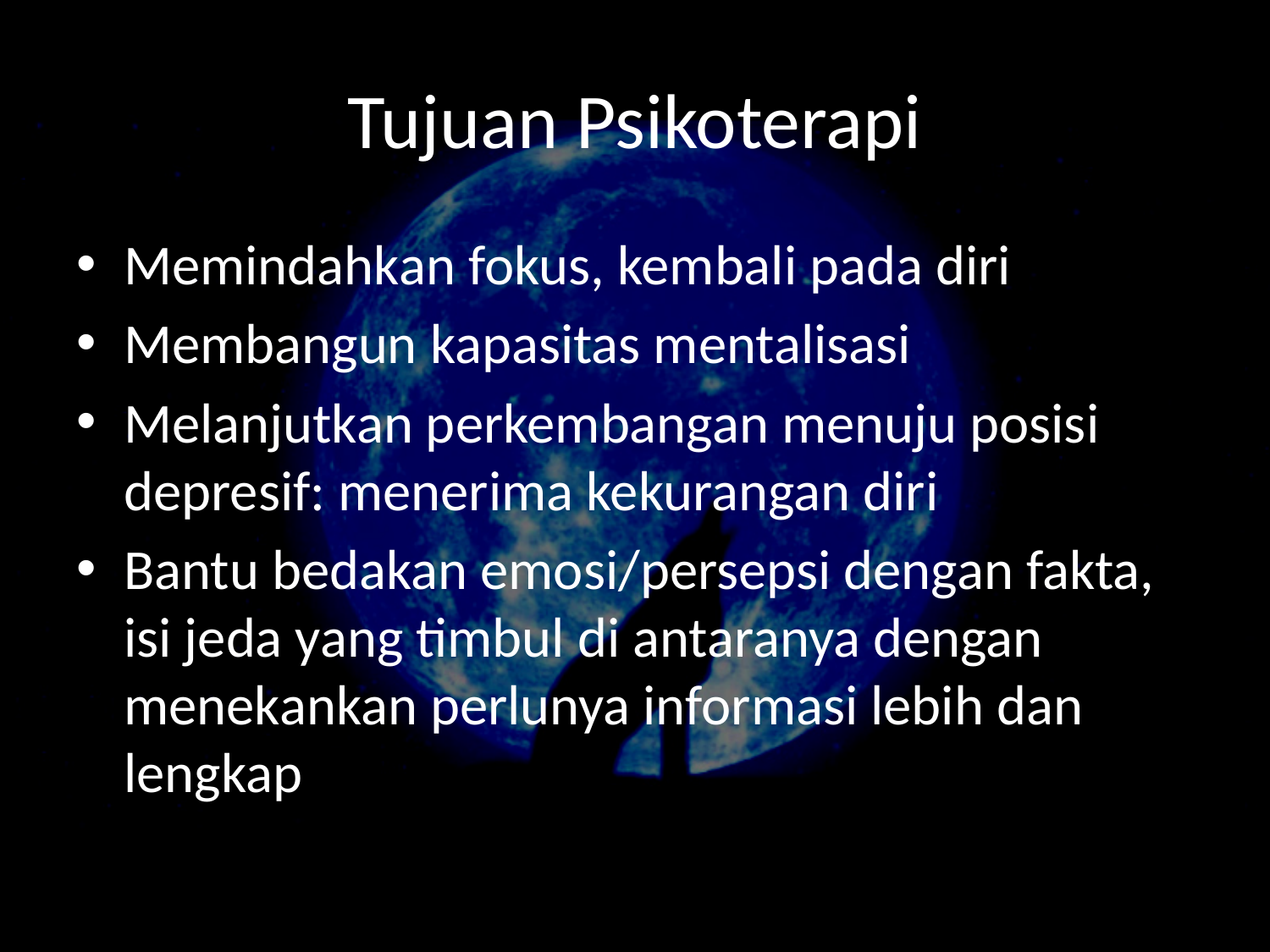

# Tujuan Psikoterapi
Memindahkan fokus, kembali pada diri
Membangun kapasitas mentalisasi
Melanjutkan perkembangan menuju posisi depresif: menerima kekurangan diri
Bantu bedakan emosi/persepsi dengan fakta, isi jeda yang timbul di antaranya dengan menekankan perlunya informasi lebih dan lengkap